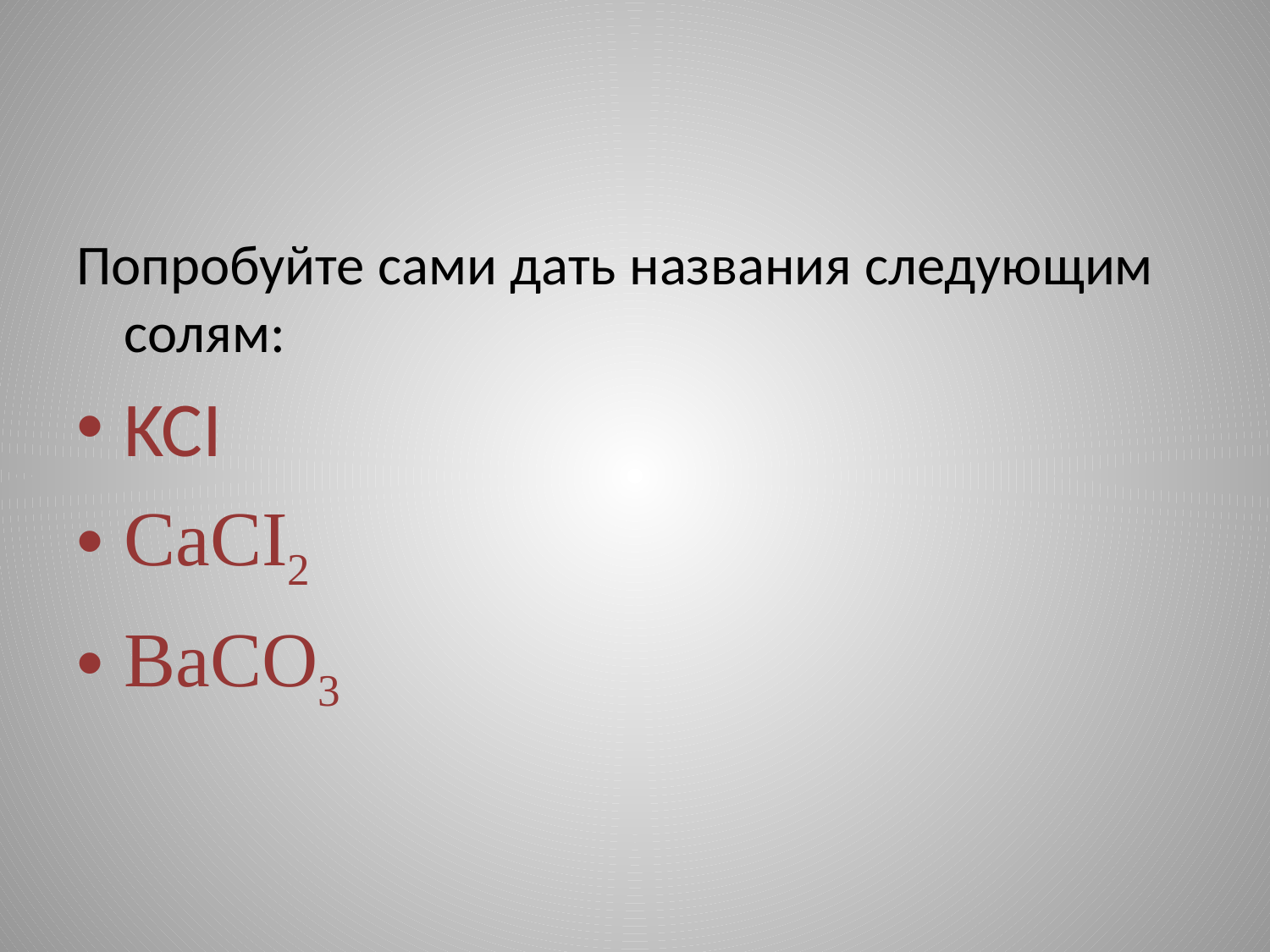

#
Попробуйте сами дать названия следующим солям:
KCI
CaCI2
BaCO3